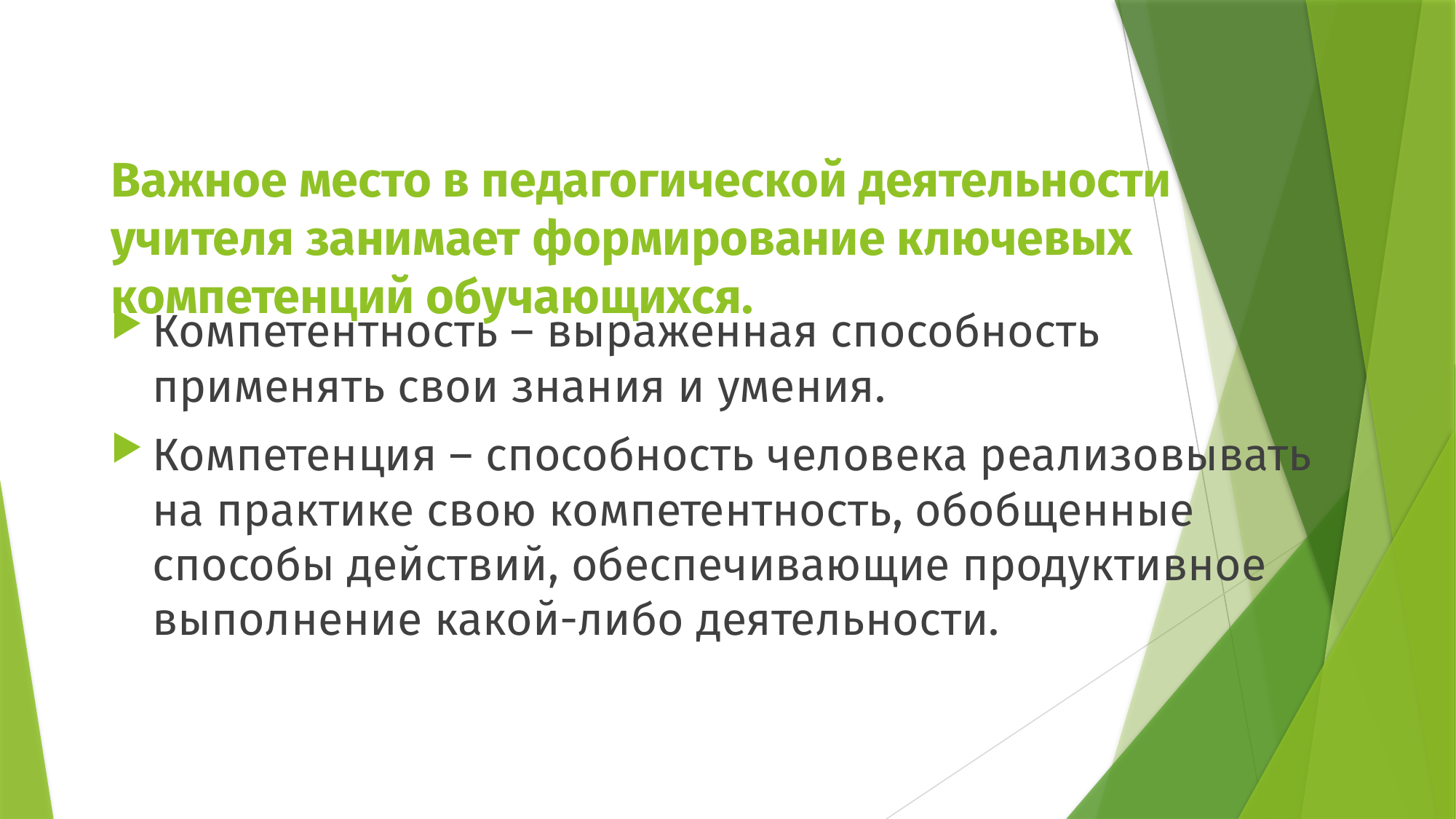

# Важное место в педагогической деятельности учителя занимает формирование ключевых компетенций обучающихся.
Компетентность – выраженная способность применять свои знания и умения.
Компетенция – способность человека реализовывать на практике свою компетентность, обобщенные способы действий, обеспечивающие продуктивное выполнение какой-либо деятельности.